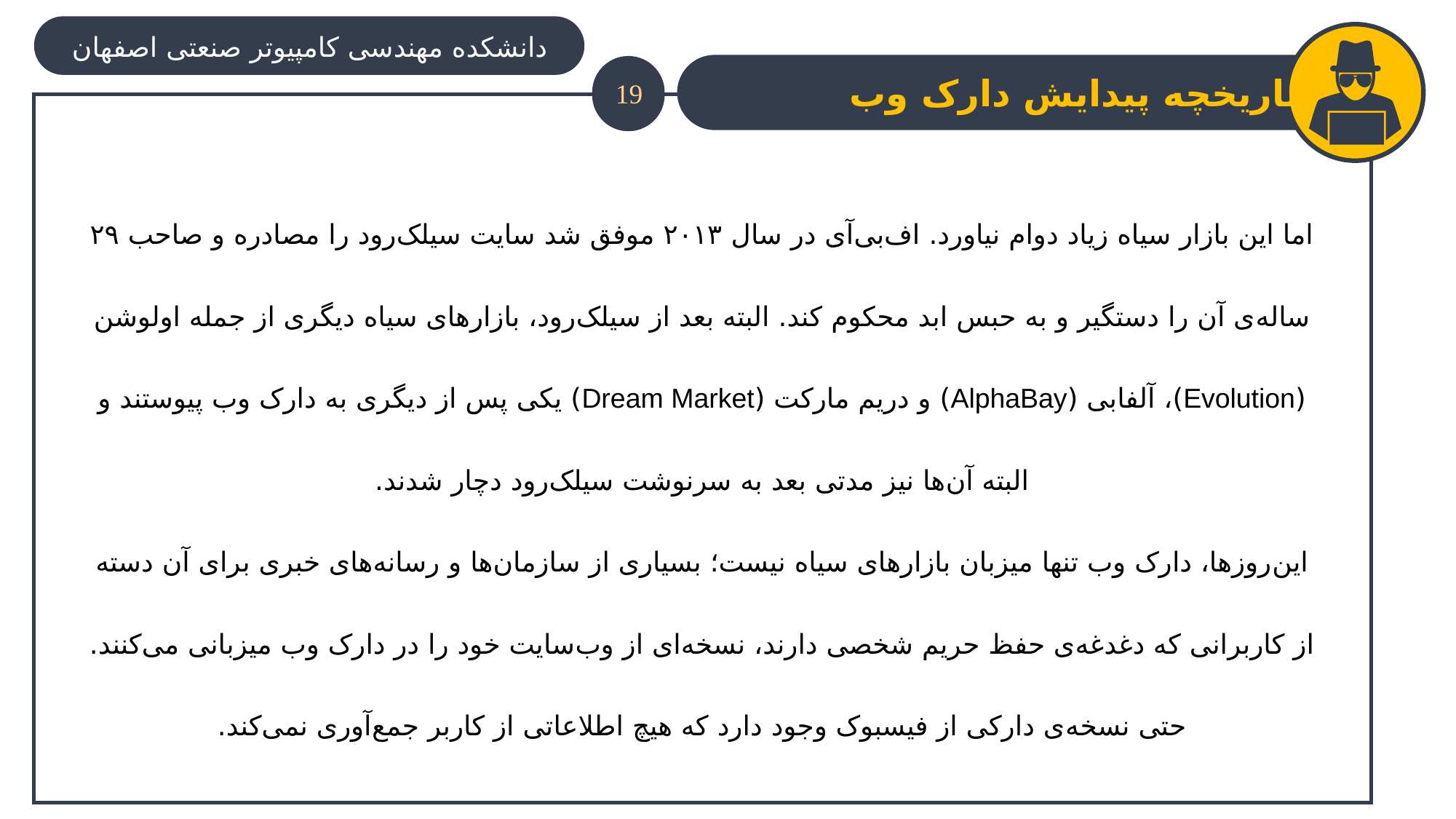

دانشکده مهندسی کامپیوتر صنعتی اصفهان
تاریخچه پیدایش دارک وب
19
اما این بازار سیاه زیاد دوام نیاورد. اف‌بی‌آی در سال ۲۰۱۳ موفق شد سایت سیلک‌رود را مصادره و صاحب ۲۹ ساله‌ی آن را دستگیر و به حبس ابد محکوم کند. البته بعد از سیلک‌رود، بازارهای سیاه دیگری از جمله اولوشن (Evolution)، آلفابی (AlphaBay) و دریم مارکت (Dream Market) یکی پس از دیگری به دارک وب پیوستند و البته آن‌ها نیز مدتی بعد به سرنوشت سیلک‌رود دچار شدند.
این‌روزها، دارک وب تنها میزبان بازارهای سیاه نیست؛ بسیاری از سازمان‌ها و رسانه‌های خبری برای آن دسته از کاربرانی که دغدغه‌ی حفظ حریم شخصی دارند، نسخه‌ای از وب‌سایت خود را در دارک وب میزبانی می‌کنند. حتی نسخه‌ی دارکی از فیسبوک وجود دارد که هیچ اطلاعاتی از کاربر جمع‌آوری نمی‌کند.